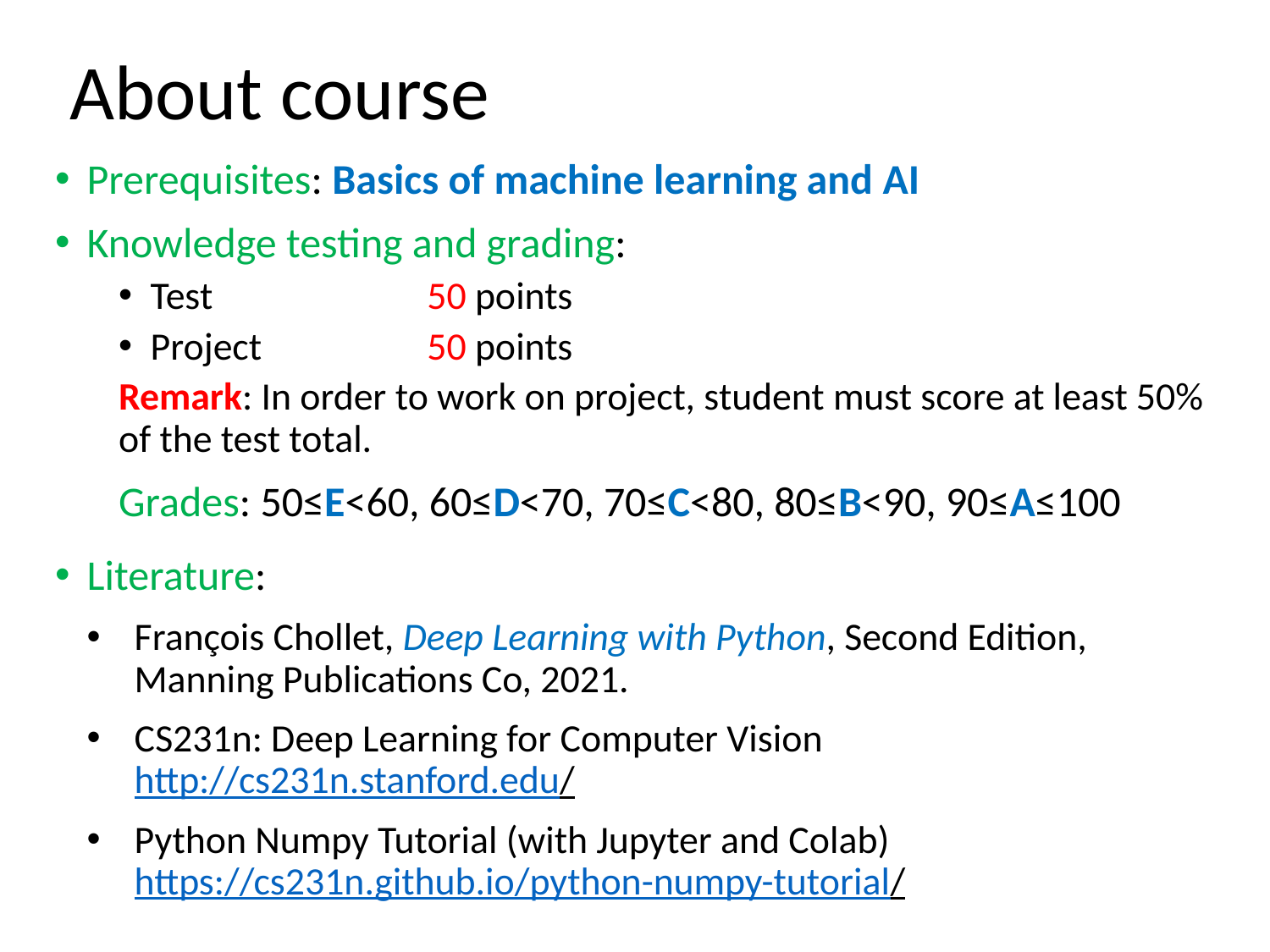

# About course
Prerequisites: Basics of machine learning and AI
Knowledge testing and grading:
Test 	50 points
Project 	50 points
Remark: In order to work on project, student must score at least 50% of the test total.
Grades: 50≤E<60, 60≤D<70, 70≤C<80, 80≤B<90, 90≤A≤100
Literature:
François Chollet, Deep Learning with Python, Second Edition, Manning Publications Co, 2021.
CS231n: Deep Learning for Computer Vision http://cs231n.stanford.edu/
Python Numpy Tutorial (with Jupyter and Colab)
https://cs231n.github.io/python-numpy-tutorial/